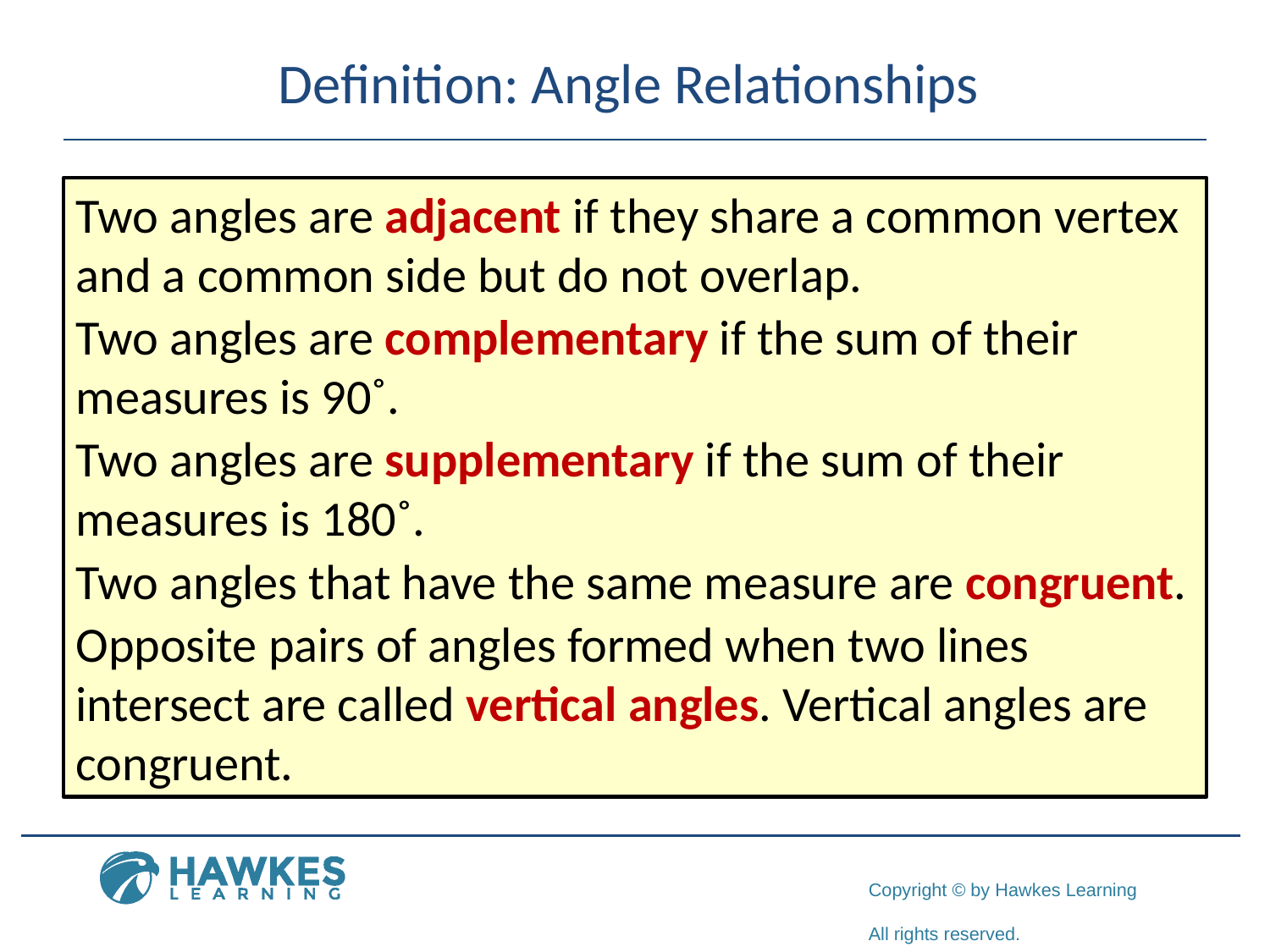

# Definition: Angle Relationships
Two angles are adjacent if they share a common vertex and a common side but do not overlap.
Two angles are complementary if the sum of their measures is 90˚.
Two angles are supplementary if the sum of their measures is 180˚.
Two angles that have the same measure are congruent.
Opposite pairs of angles formed when two lines intersect are called vertical angles. Vertical angles are congruent.